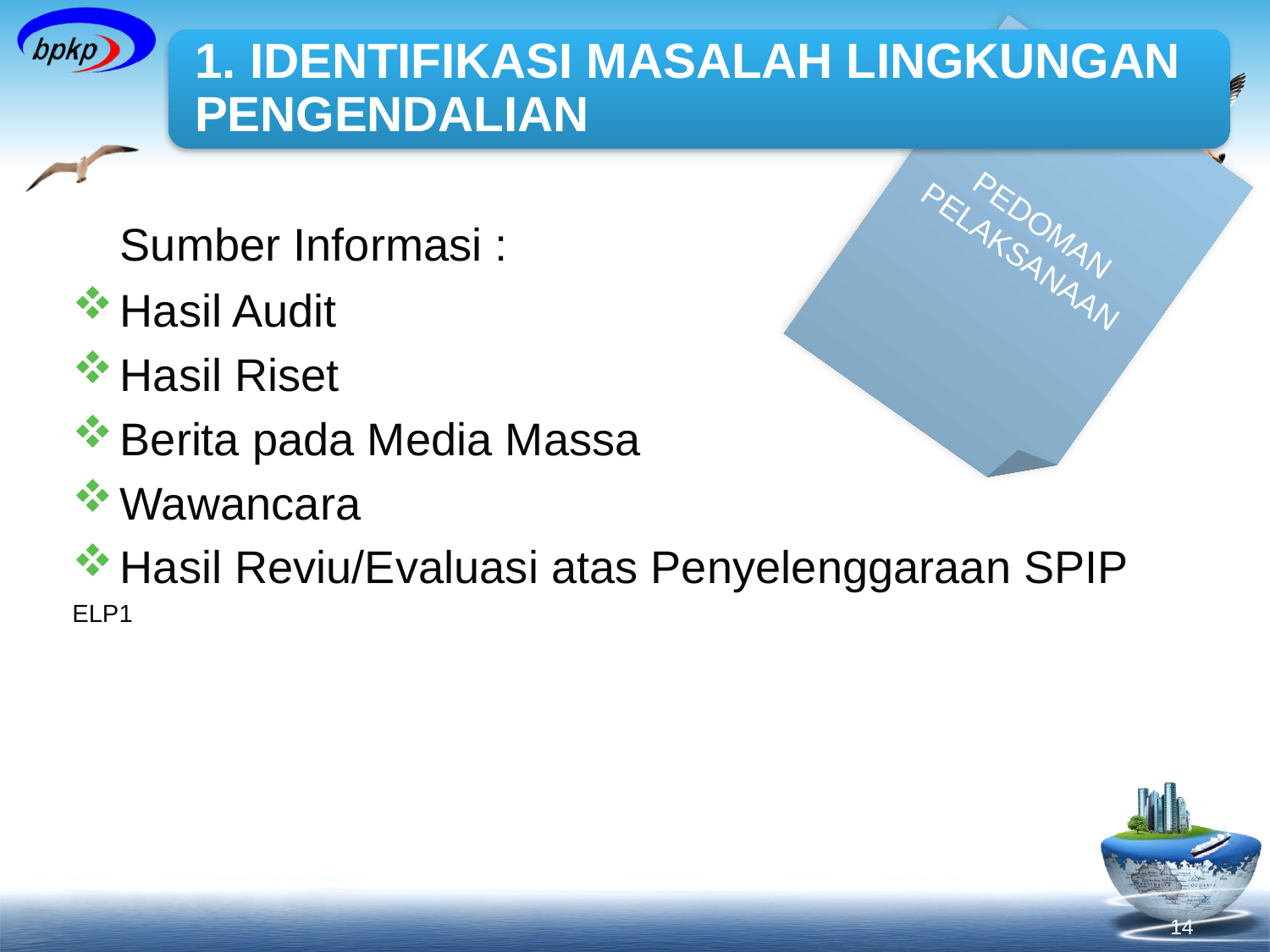

1. IDENTIFIKASI MASALAH LINGKUNGAN PENGENDALIAN
PEDOMAN PELAKSANAAN
	Sumber Informasi :
Hasil Audit
Hasil Riset
Berita pada Media Massa
Wawancara
Hasil Reviu/Evaluasi atas Penyelenggaraan SPIP
ELP1
14